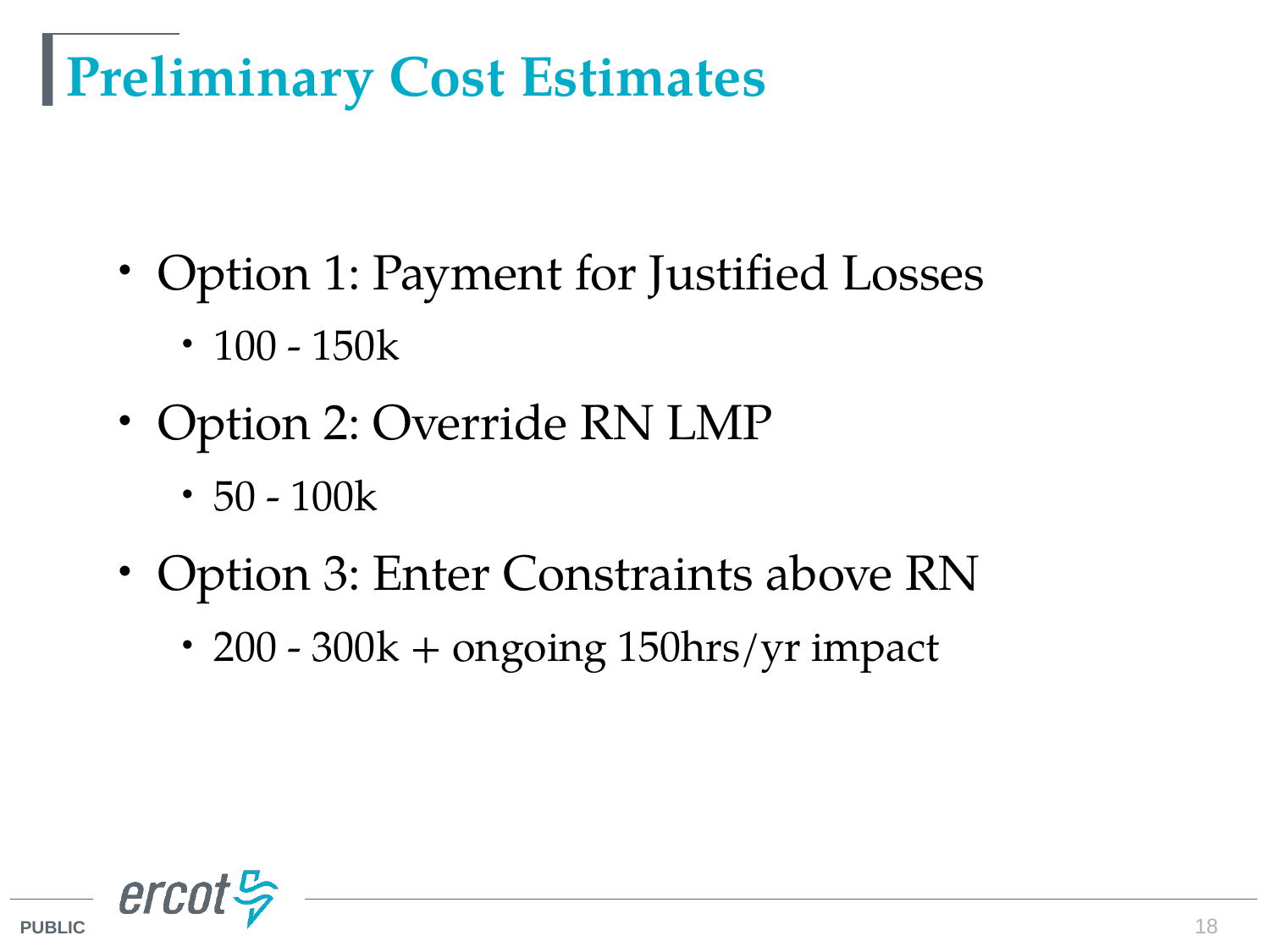

# Preliminary Cost Estimates
Option 1: Payment for Justified Losses
100 - 150k
Option 2: Override RN LMP
50 - 100k
Option 3: Enter Constraints above RN
200 - 300k + ongoing 150hrs/yr impact

18